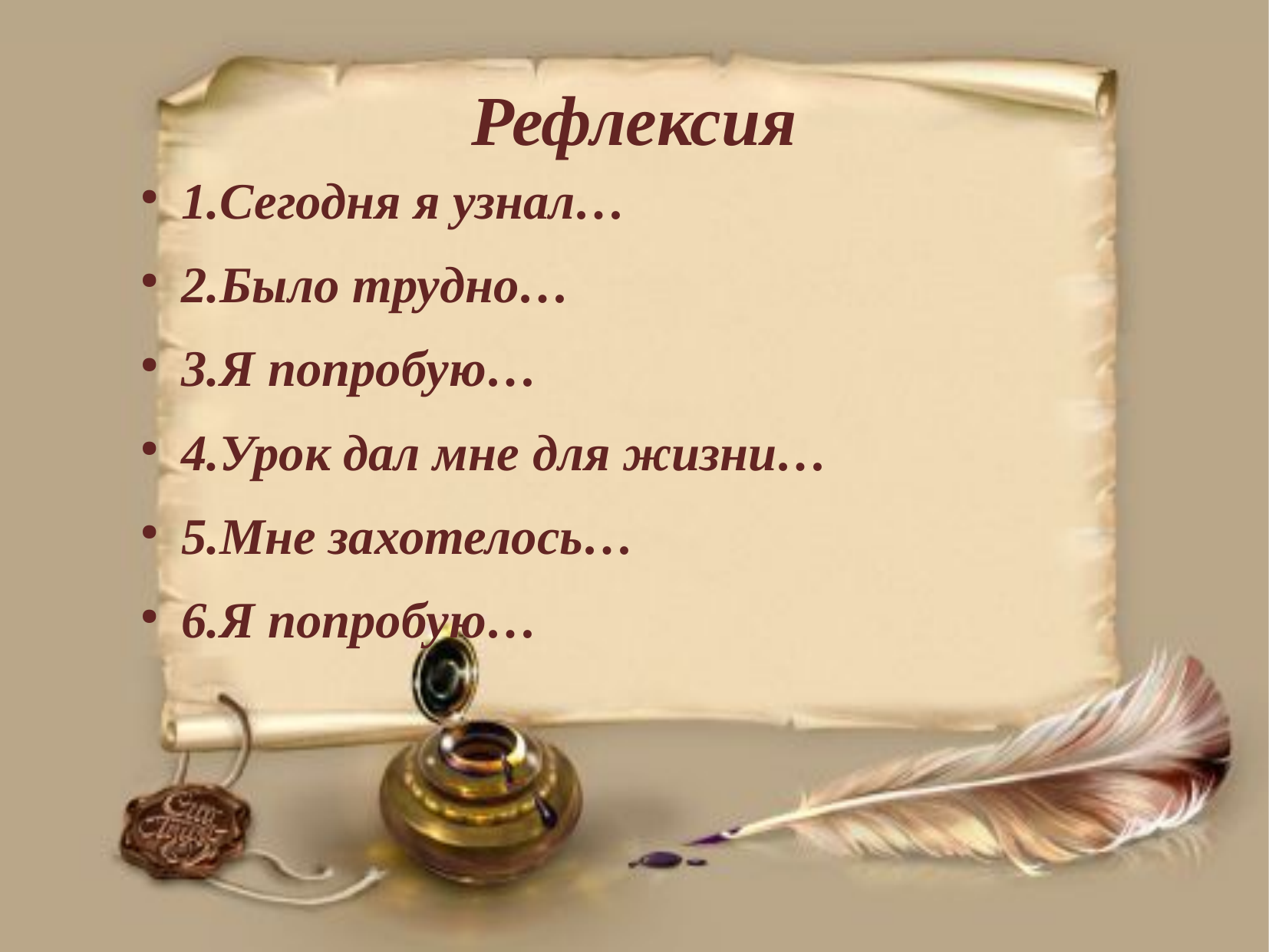

# Рефлексия
1.Сегодня я узнал…
2.Было трудно…
3.Я попробую…
4.Урок дал мне для жизни…
5.Мне захотелось…
6.Я попробую…